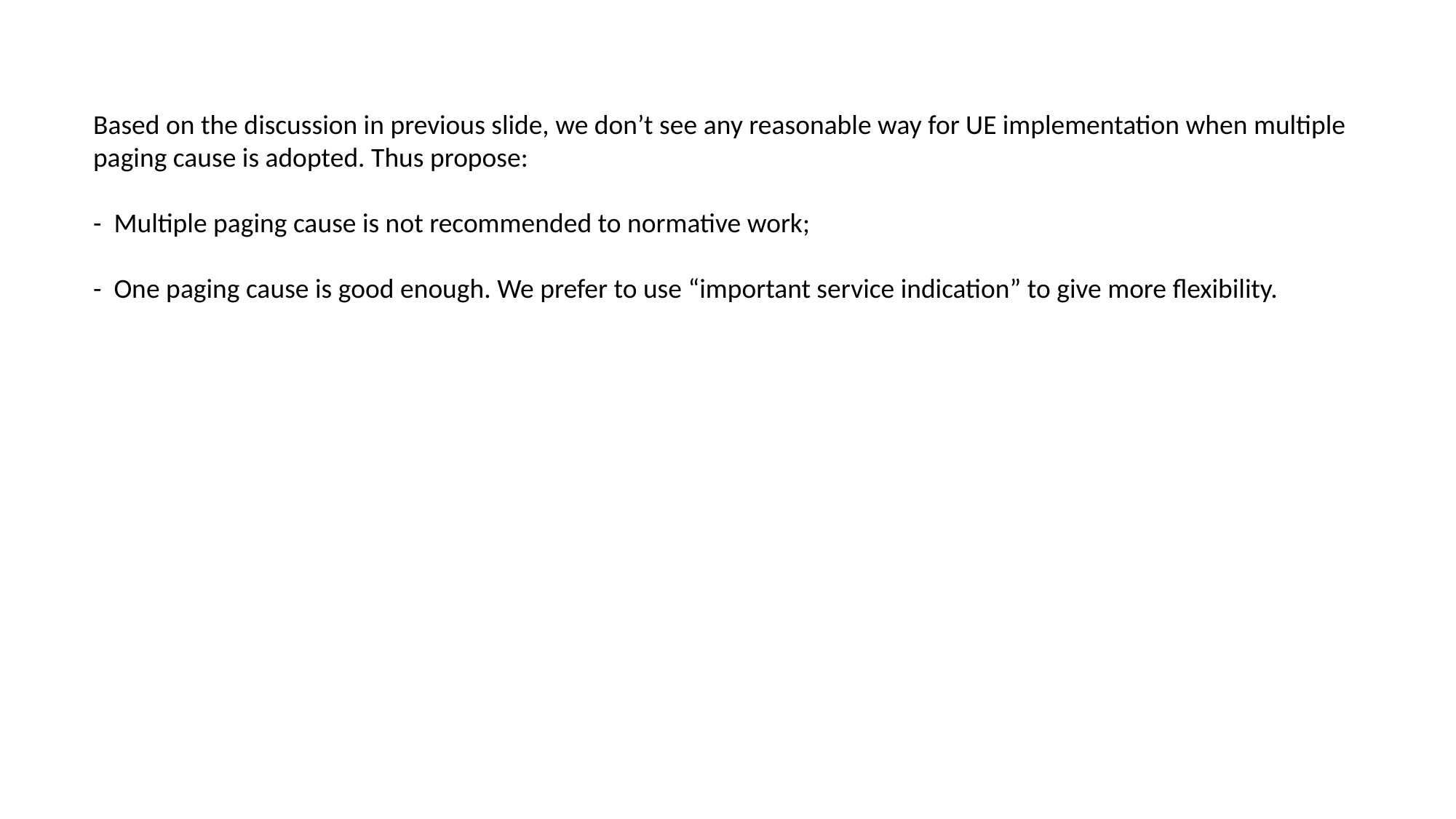

Based on the discussion in previous slide, we don’t see any reasonable way for UE implementation when multiple paging cause is adopted. Thus propose:

-  Multiple paging cause is not recommended to normative work;

-  One paging cause is good enough. We prefer to use “important service indication” to give more flexibility.